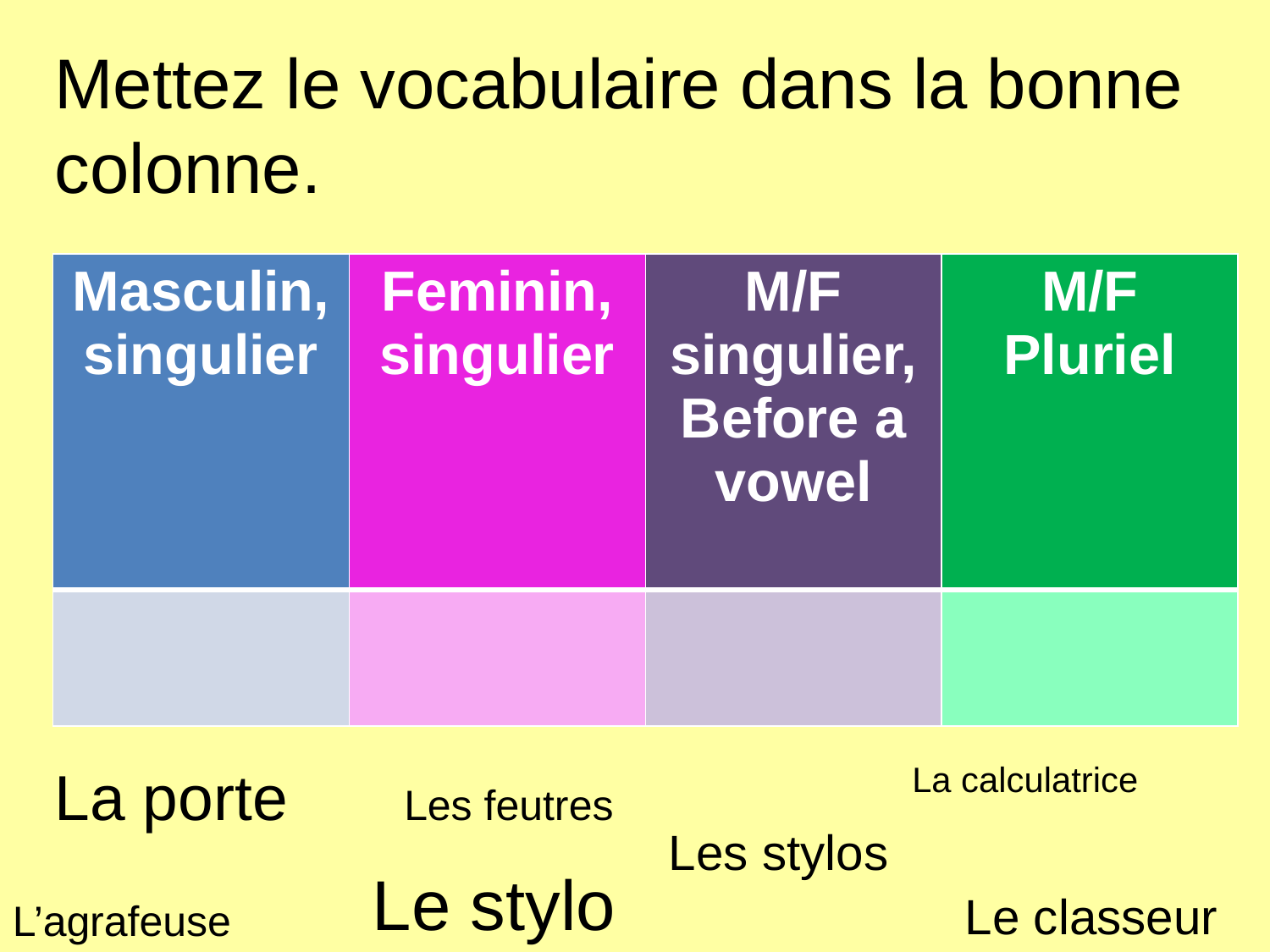

Mettez le vocabulaire dans la bonne colonne.
| Masculin, singulier | Feminin, singulier | M/F singulier, Before a vowel | M/F Pluriel |
| --- | --- | --- | --- |
|  |  |  |  |
La porte
La calculatrice
Les feutres
Les stylos
Le stylo
Le classeur
L’agrafeuse